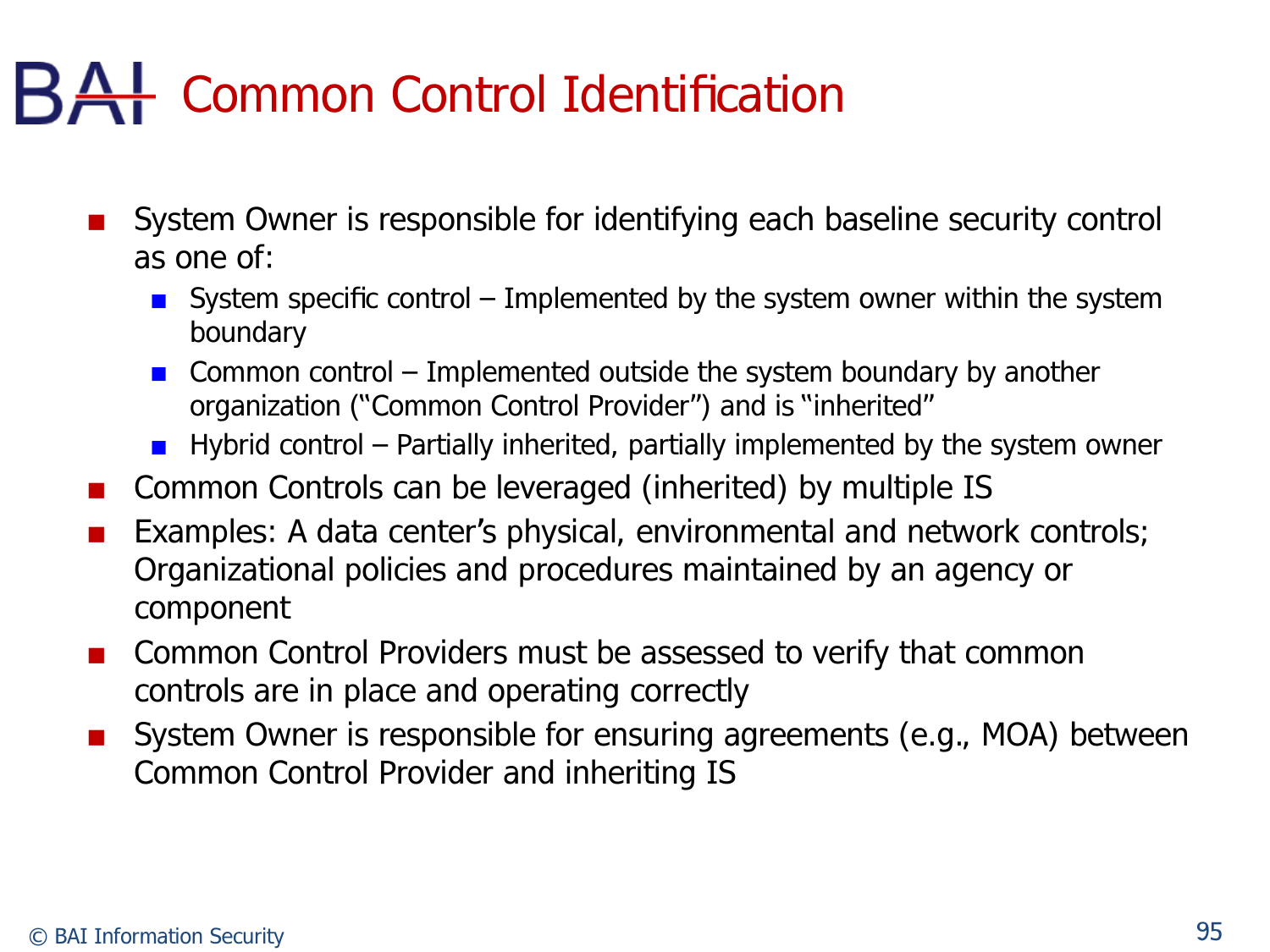

# Common Control Identification
System Owner is responsible for identifying each baseline security control as one of:
System specific control – Implemented by the system owner within the system boundary
Common control – Implemented outside the system boundary by another organization (“Common Control Provider”) and is “inherited”
Hybrid control – Partially inherited, partially implemented by the system owner
Common Controls can be leveraged (inherited) by multiple IS
Examples: A data center’s physical, environmental and network controls; Organizational policies and procedures maintained by an agency or component
Common Control Providers must be assessed to verify that common controls are in place and operating correctly
System Owner is responsible for ensuring agreements (e.g., MOA) between Common Control Provider and inheriting IS